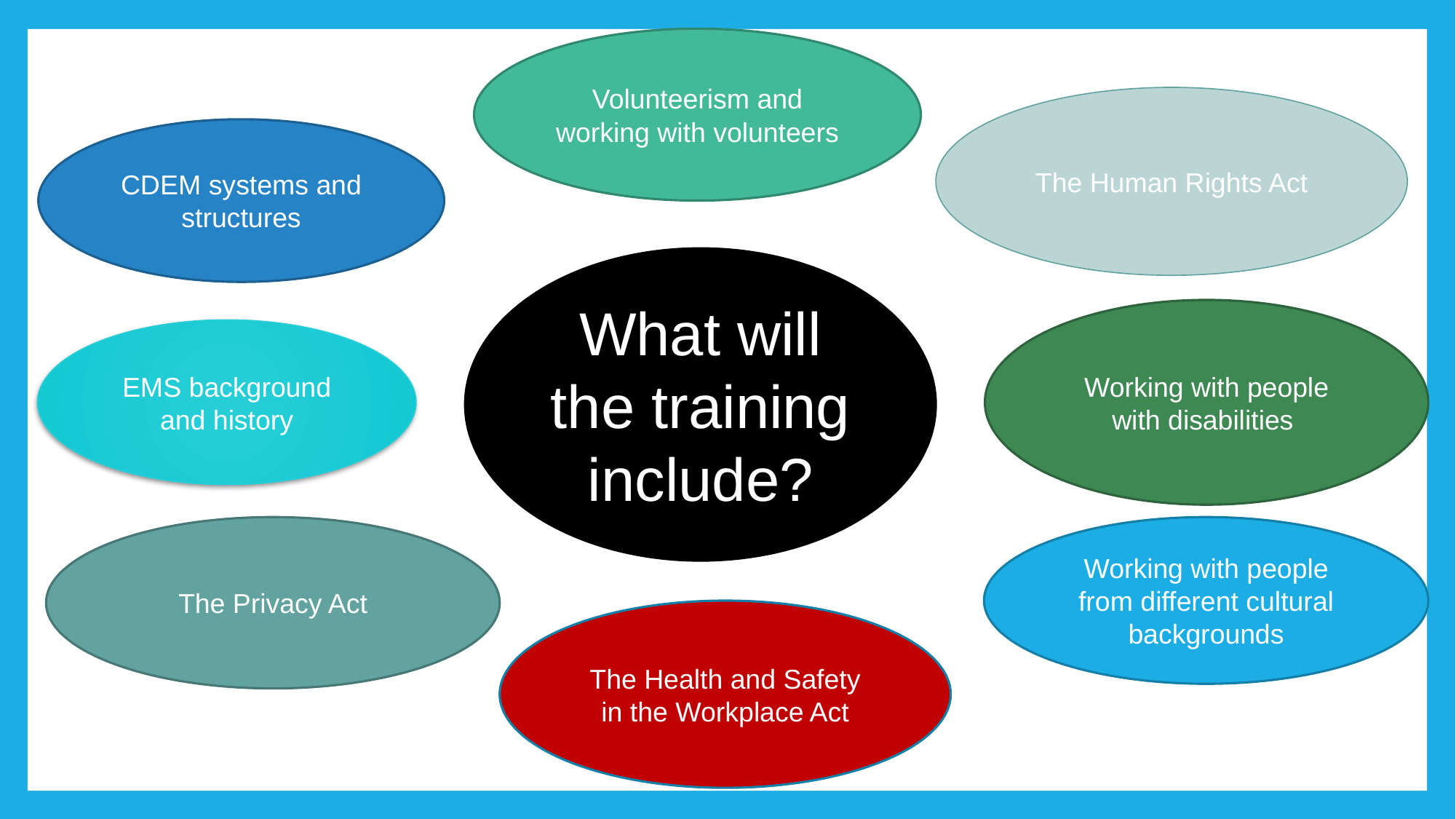

Volunteerism and working with volunteers
The Human Rights Act
CDEM systems and structures
What will the training include?
Working with people with disabilities
EMS background and history
The Privacy Act
Working with people from different cultural backgrounds
The Health and Safety in the Workplace Act